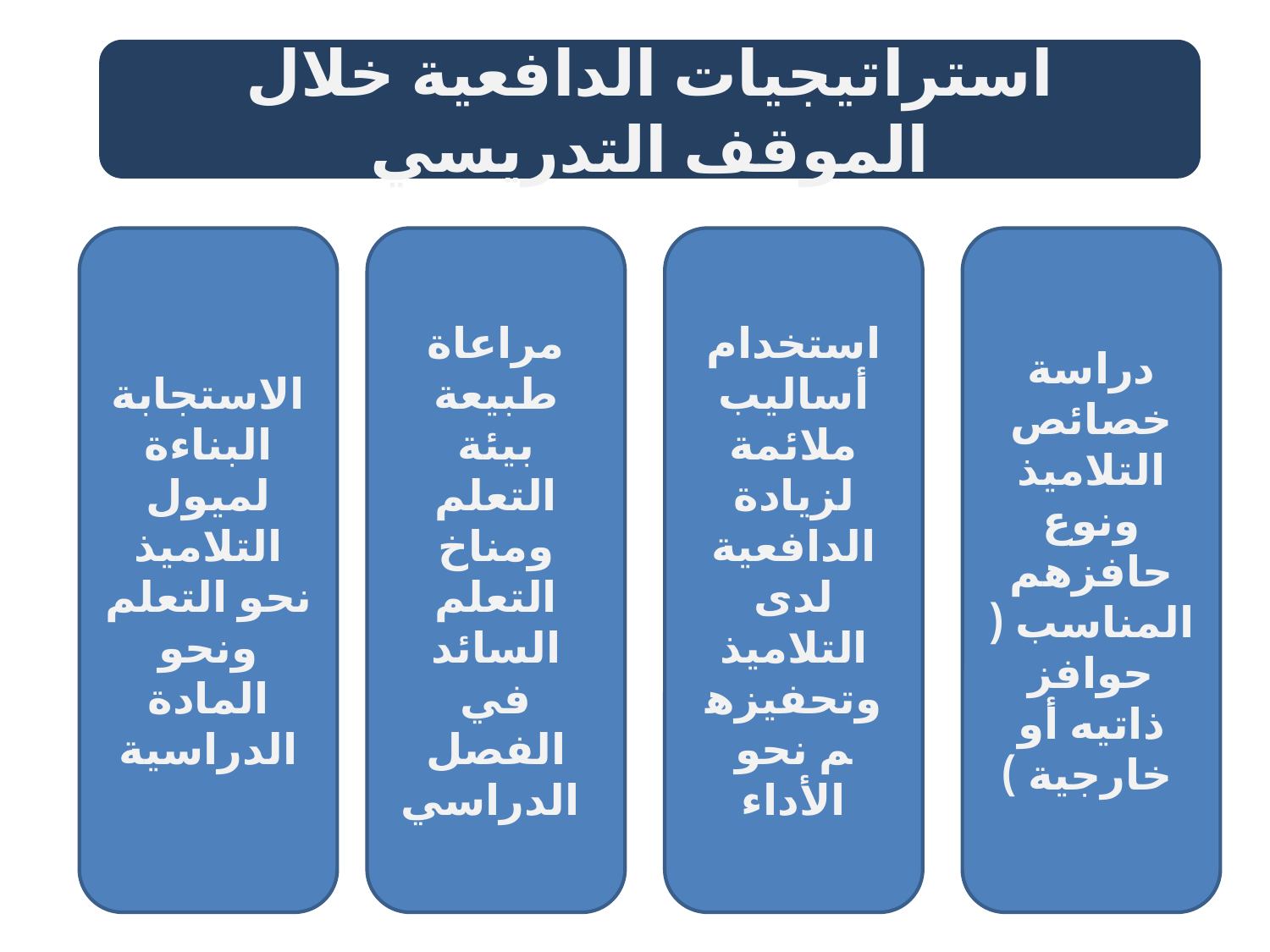

استراتيجيات الدافعية خلال الموقف التدريسي
الاستجابة البناءة لميول التلاميذ نحو التعلم ونحو المادة الدراسية
مراعاة طبيعة بيئة التعلم ومناخ التعلم السائد في الفصل الدراسي
استخدام أساليب ملائمة لزيادة الدافعية لدى التلاميذ وتحفيزهم نحو الأداء
دراسة خصائص التلاميذ ونوع حافزهم المناسب ( حوافز ذاتيه أو خارجية )